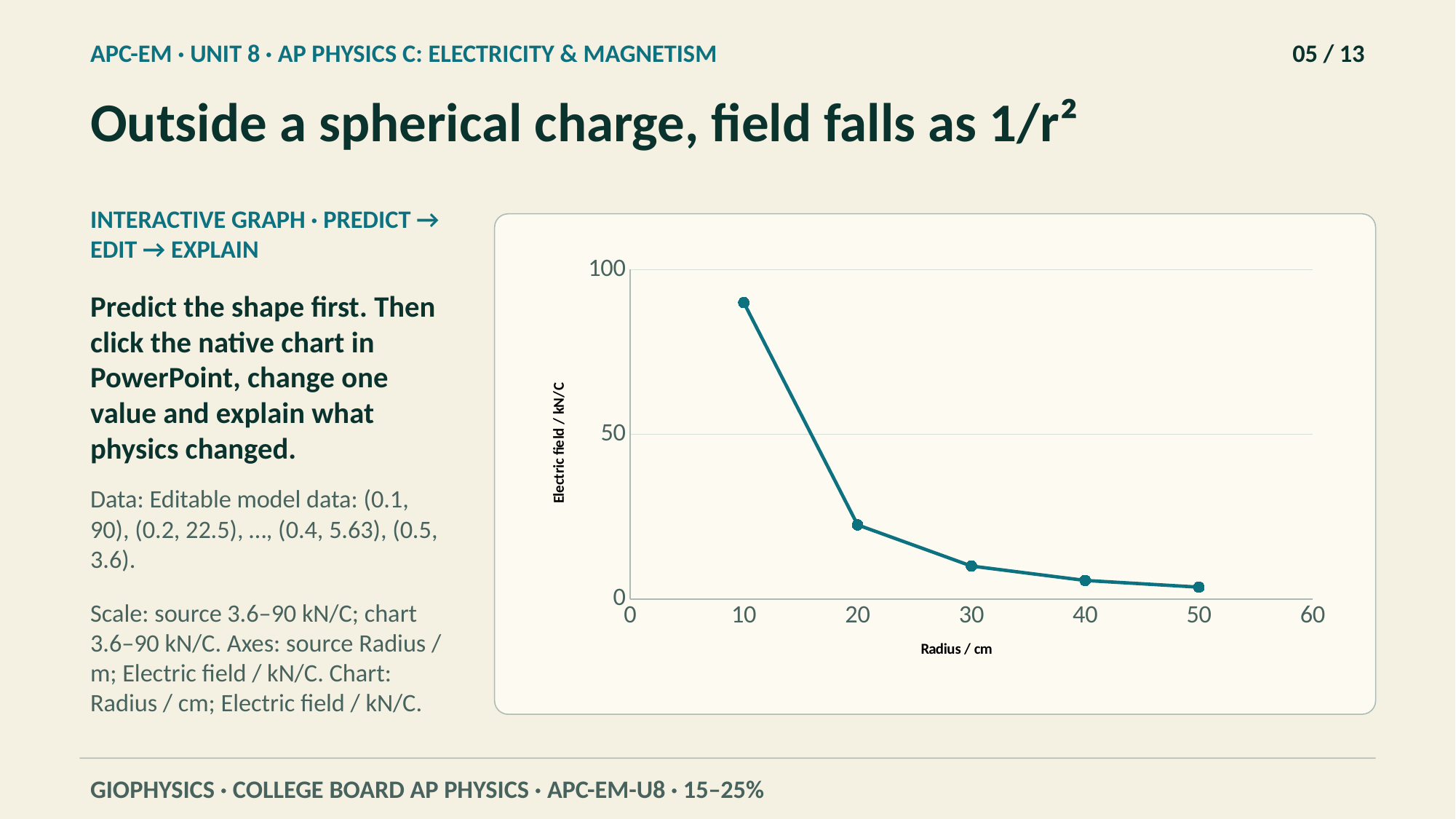

APC-EM · UNIT 8 · AP PHYSICS C: ELECTRICITY & MAGNETISM
05 / 13
Outside a spherical charge, field falls as 1/r²
INTERACTIVE GRAPH · PREDICT → EDIT → EXPLAIN

### Chart

| Category |  |
|---|---|
Predict the shape first. Then click the native chart in PowerPoint, change one value and explain what physics changed.
Data: Editable model data: (0.1, 90), (0.2, 22.5), …, (0.4, 5.63), (0.5, 3.6).
Scale: source 3.6–90 kN/C; chart 3.6–90 kN/C. Axes: source Radius / m; Electric field / kN/C. Chart: Radius / cm; Electric field / kN/C.

GIOPHYSICS · COLLEGE BOARD AP PHYSICS · APC-EM-U8 · 15–25%